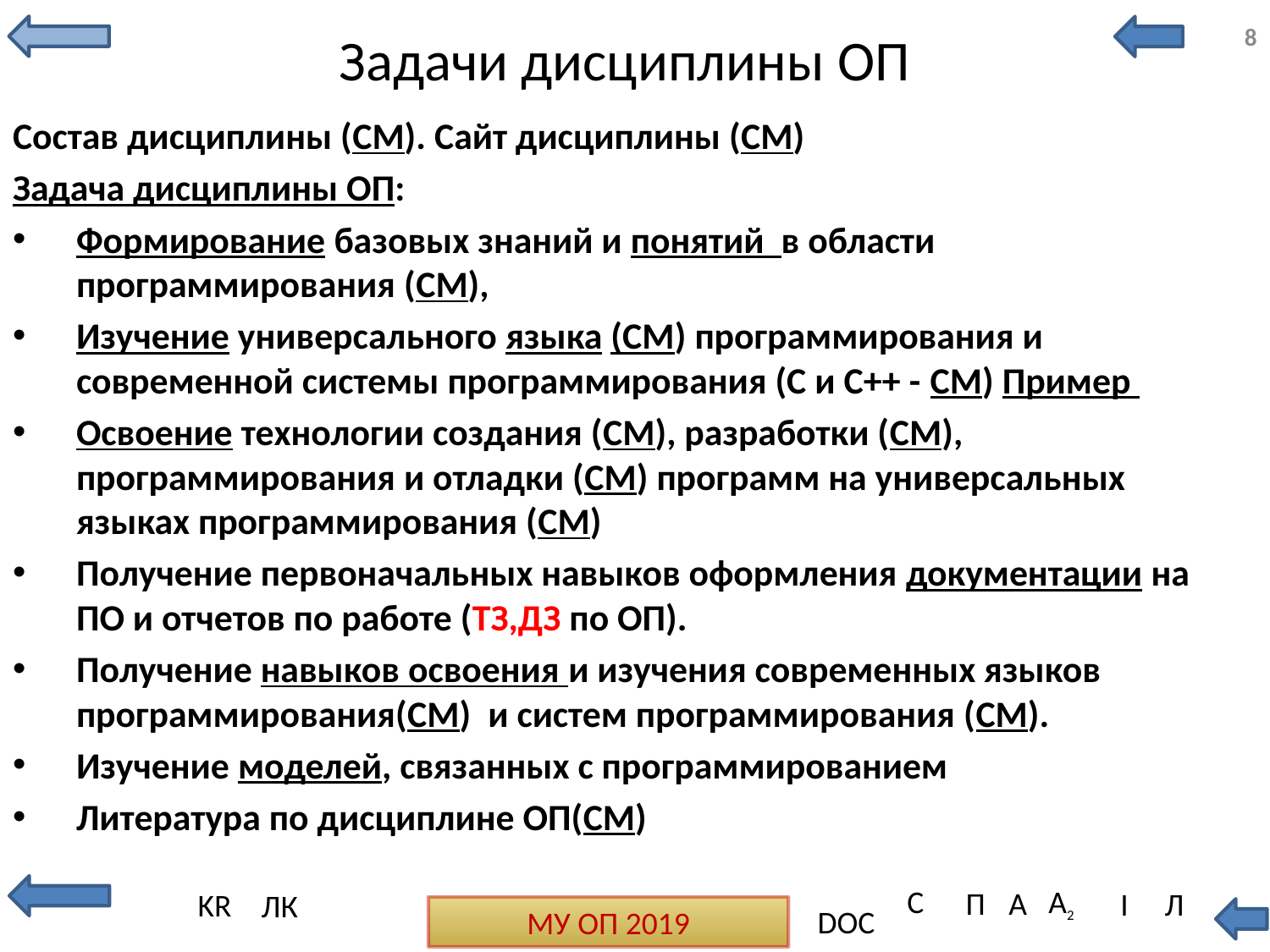

# Задачи дисциплины ОП
8
Состав дисциплины (СМ). Сайт дисциплины (СМ)
Задача дисциплины ОП:
Формирование базовых знаний и понятий  в области программирования (СМ),
Изучение универсального языка (СМ) программирования и современной системы программирования (С и С++ - СМ) Пример
Освоение технологии создания (СМ), разработки (СМ), программирования и отладки (СМ) программ на универсальных языках программирования (СМ)
Получение первоначальных навыков оформления документации на ПО и отчетов по работе (ТЗ,ДЗ по ОП).
Получение навыков освоения и изучения современных языков программирования(СМ)  и систем программирования (СМ).
Изучение моделей, связанных с программированием
Литература по дисциплине ОП(СМ)